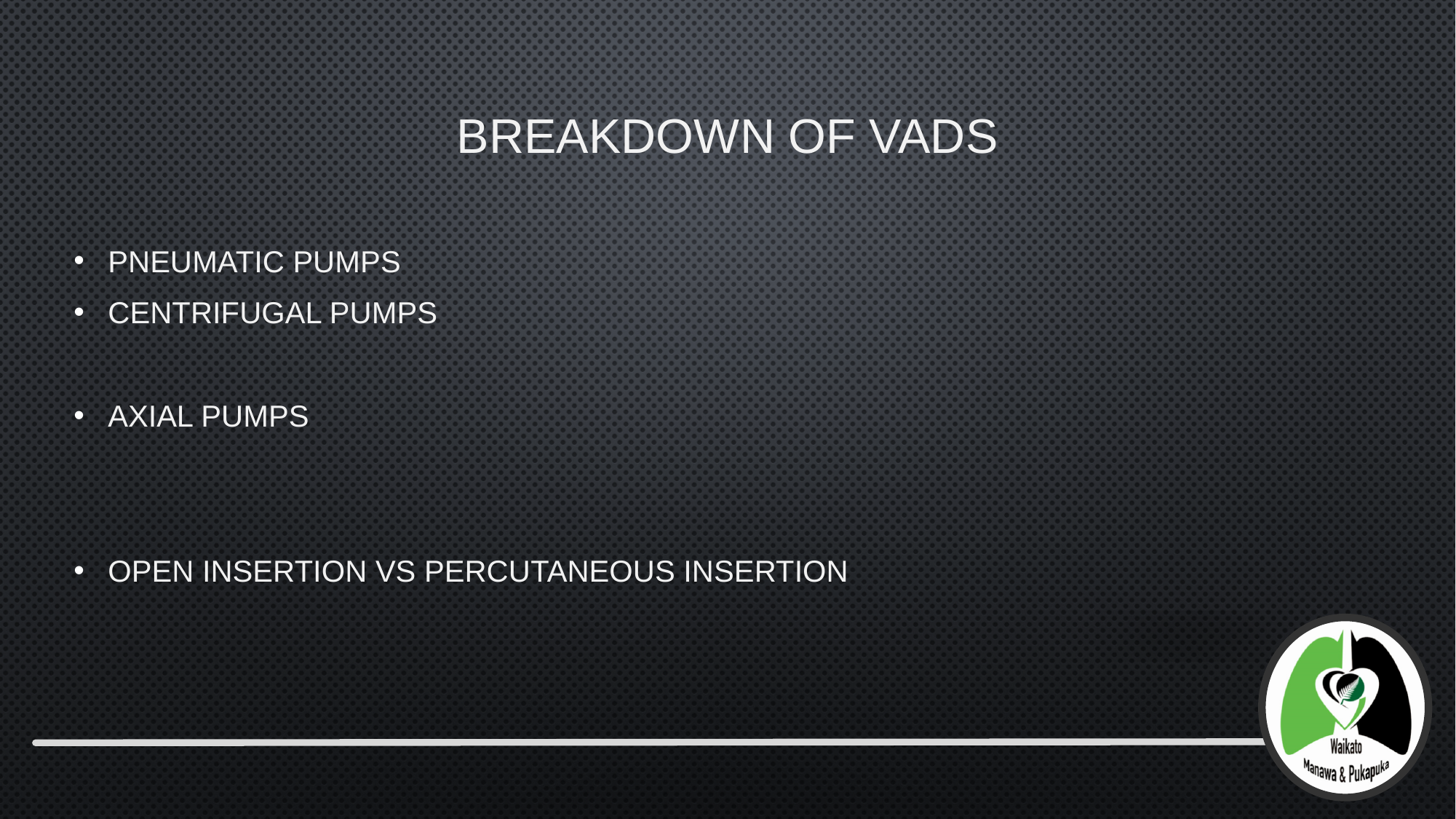

# Breakdown of VADS
Pneumatic pumps
Centrifugal pumps

Axial pumps

Open insertion vs percutaneous insertion